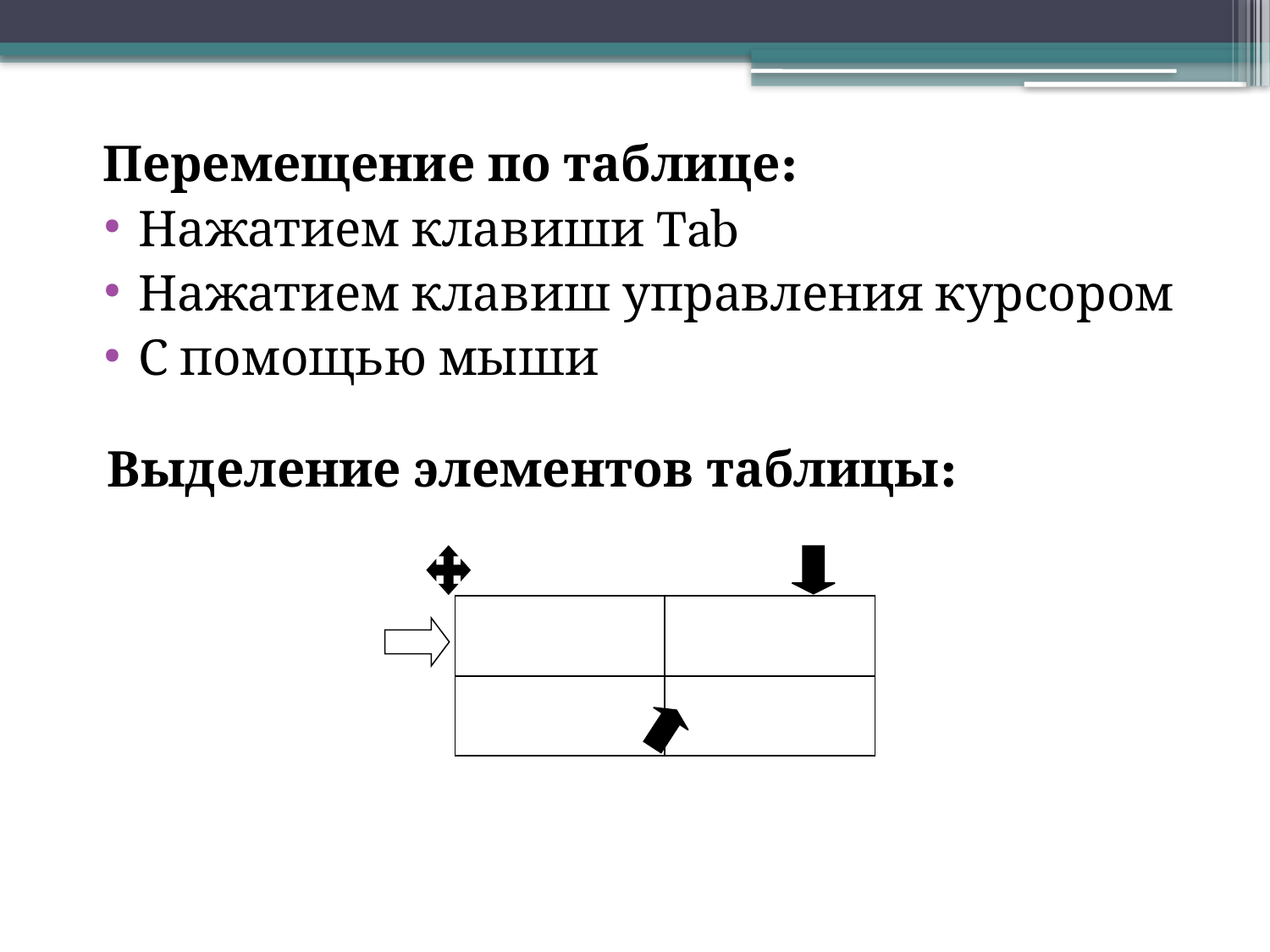

Перемещение по таблице:
Нажатием клавиши Tab
Нажатием клавиш управления курсором
С помощью мыши
Выделение элементов таблицы:

|  |  |
| --- | --- |
|  |  |